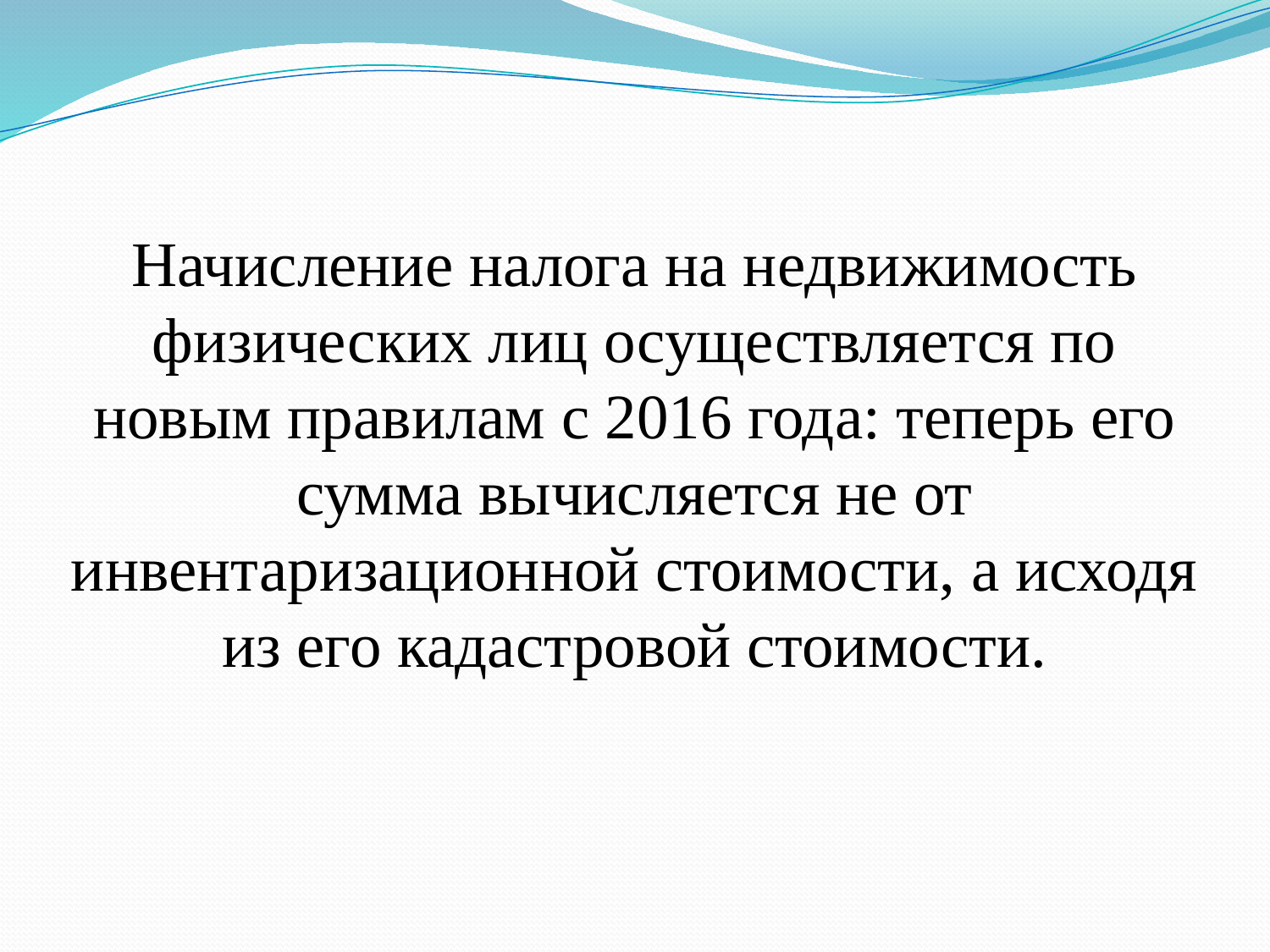

# Начисление налога на недвижимость физических лиц осуществляется по новым правилам с 2016 года: теперь его сумма вычисляется не от инвентаризационной стоимости, а исходя из его кадастровой стоимости.